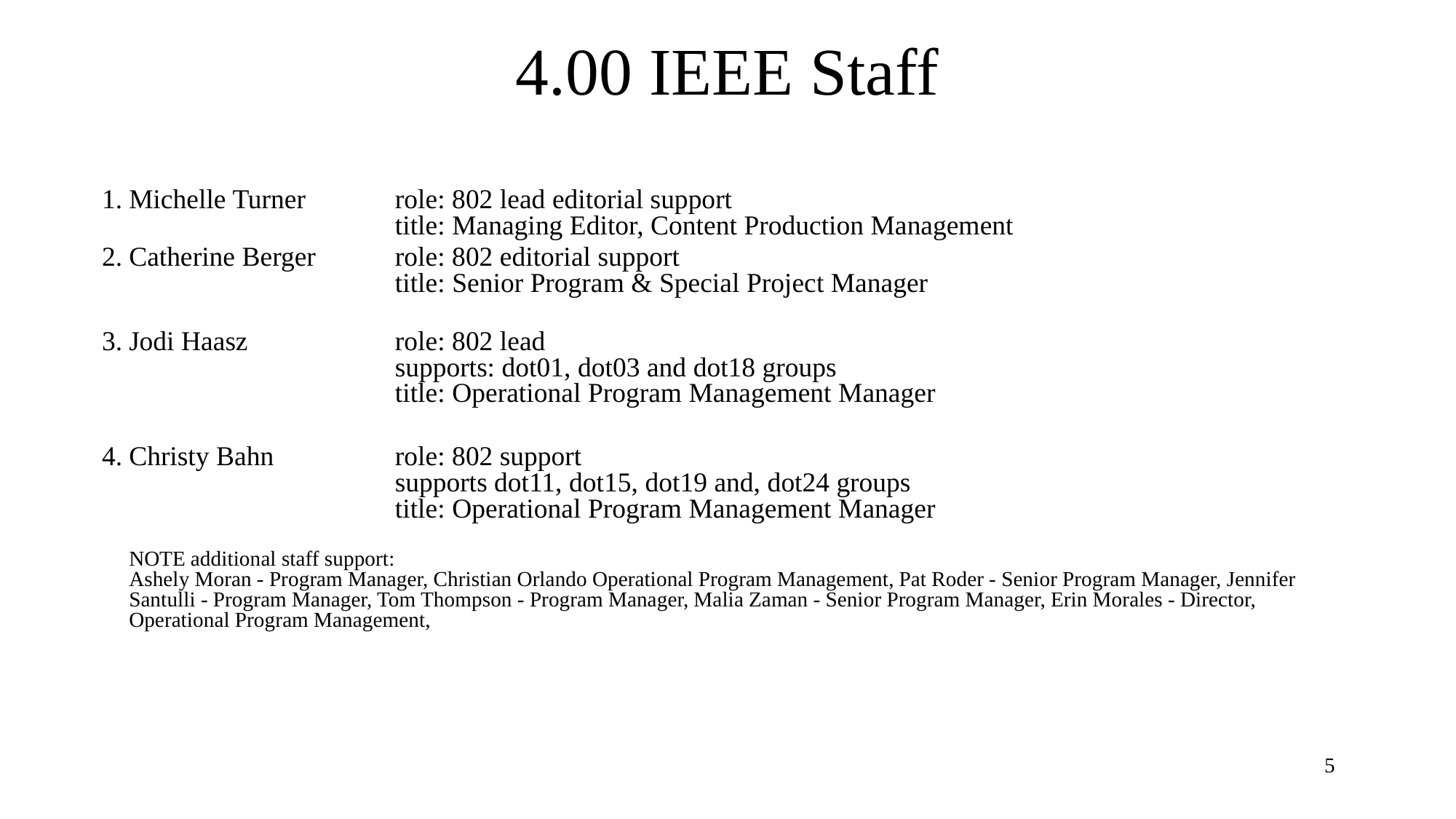

# 4.00 IEEE Staff
Michelle Turner	role: 802 lead editorial support
	title: Managing Editor, Content Production Management
Catherine Berger	role: 802 editorial support
	title: Senior Program & Special Project Manager
Jodi Haasz	role: 802 lead
	supports: dot01, dot03 and dot18 groups
	title: Operational Program Management Manager

Christy Bahn	role: 802 support
	supports dot11, dot15, dot19 and, dot24 groups
	title: Operational Program Management Manager
NOTE additional staff support:
Ashely Moran - Program Manager, Christian Orlando Operational Program Management, Pat Roder - Senior Program Manager, Jennifer Santulli - Program Manager, Tom Thompson - Program Manager, Malia Zaman - Senior Program Manager, Erin Morales - Director, Operational Program Management,

5